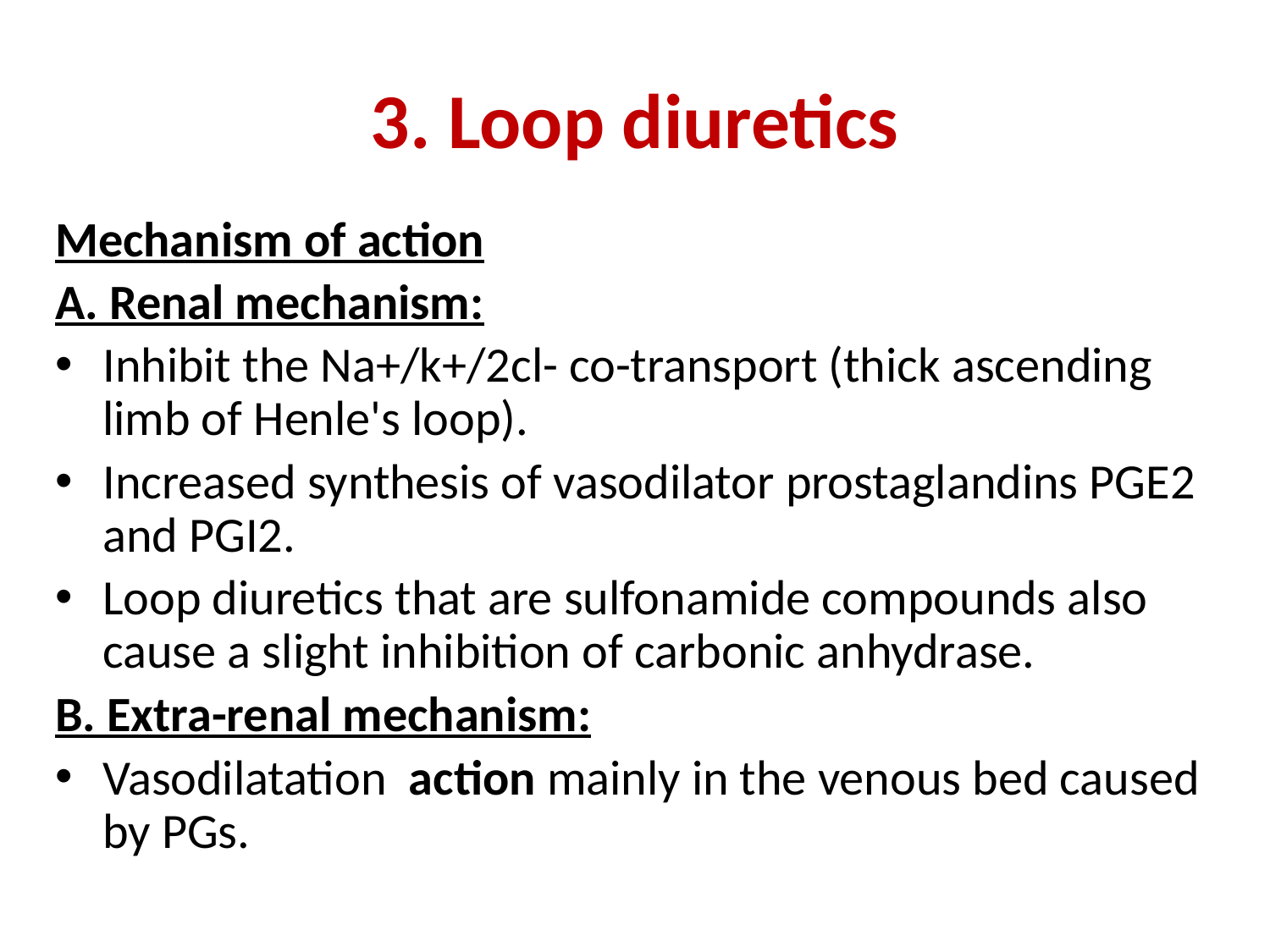

# 3. Loop diuretics
Mechanism of action
A. Renal mechanism:
Inhibit the Na+/k+/2cl- co-transport (thick ascending limb of Henle's loop).
Increased synthesis of vasodilator prostaglandins PGE2 and PGI2.
Loop diuretics that are sulfonamide compounds also cause a slight inhibition of carbonic anhydrase.
B. Extra-renal mechanism:
Vasodilatation  action mainly in the venous bed caused by PGs.